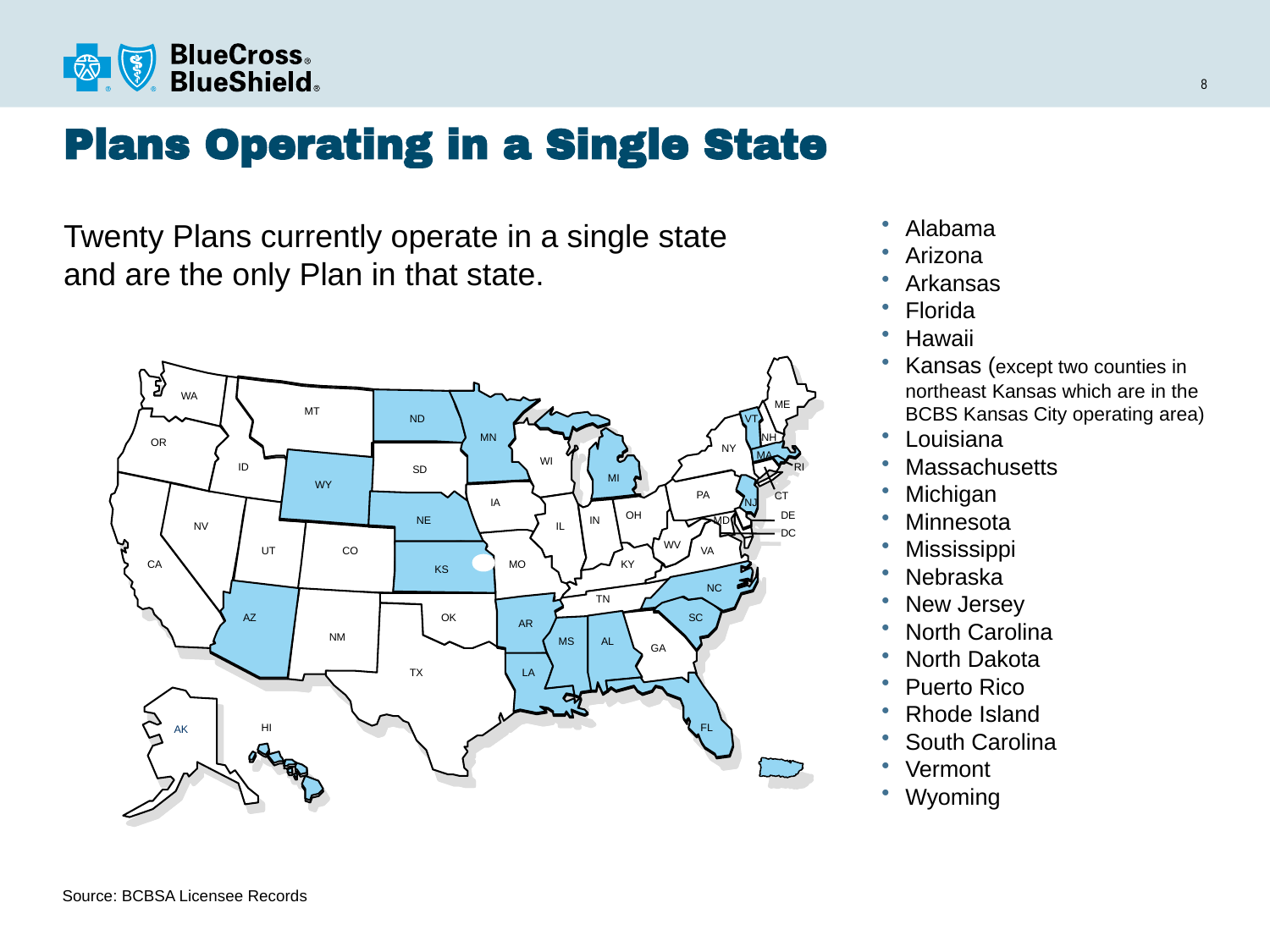

# Plans Operating in a Single State
Alabama
Arizona
Arkansas
Florida
Hawaii
Kansas (except two counties in northeast Kansas which are in the BCBS Kansas City operating area)
Louisiana
Massachusetts
Michigan
Minnesota
Mississippi
Nebraska
New Jersey
North Carolina
North Dakota
Puerto Rico
Rhode Island
South Carolina
Vermont
Wyoming
Twenty Plans currently operate in a single state
and are the only Plan in that state.

WA

ME

MT

ND
VT

NH
MN
OR

NY

MA

WI

ID
RI

SD

MI

WY

PA
CT

IA
NJ

OH

DE

NE
IN
MD
NV
IL

DC

WV

UT
CO
VA

CA
MO
KY
KS

NC

TN

AZ
OK
SC

AR

NM
MS
AL
GA

TX
LA

HI
AK

FL

PR
Source: BCBSA Licensee Records